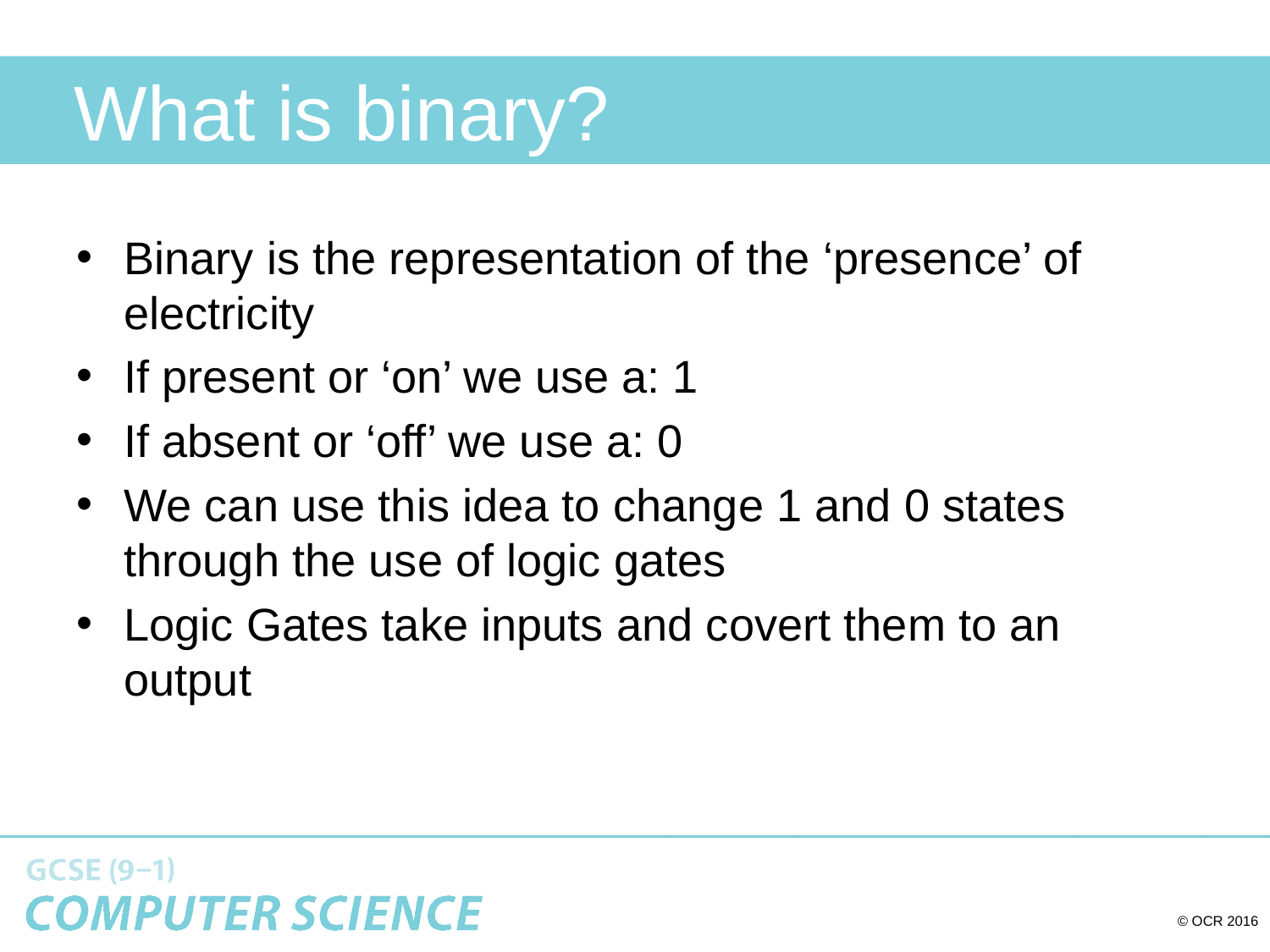

# What is binary?
Binary is the representation of the ‘presence’ of electricity
If present or ‘on’ we use a: 1
If absent or ‘off’ we use a: 0
We can use this idea to change 1 and 0 states through the use of logic gates
Logic Gates take inputs and covert them to an output